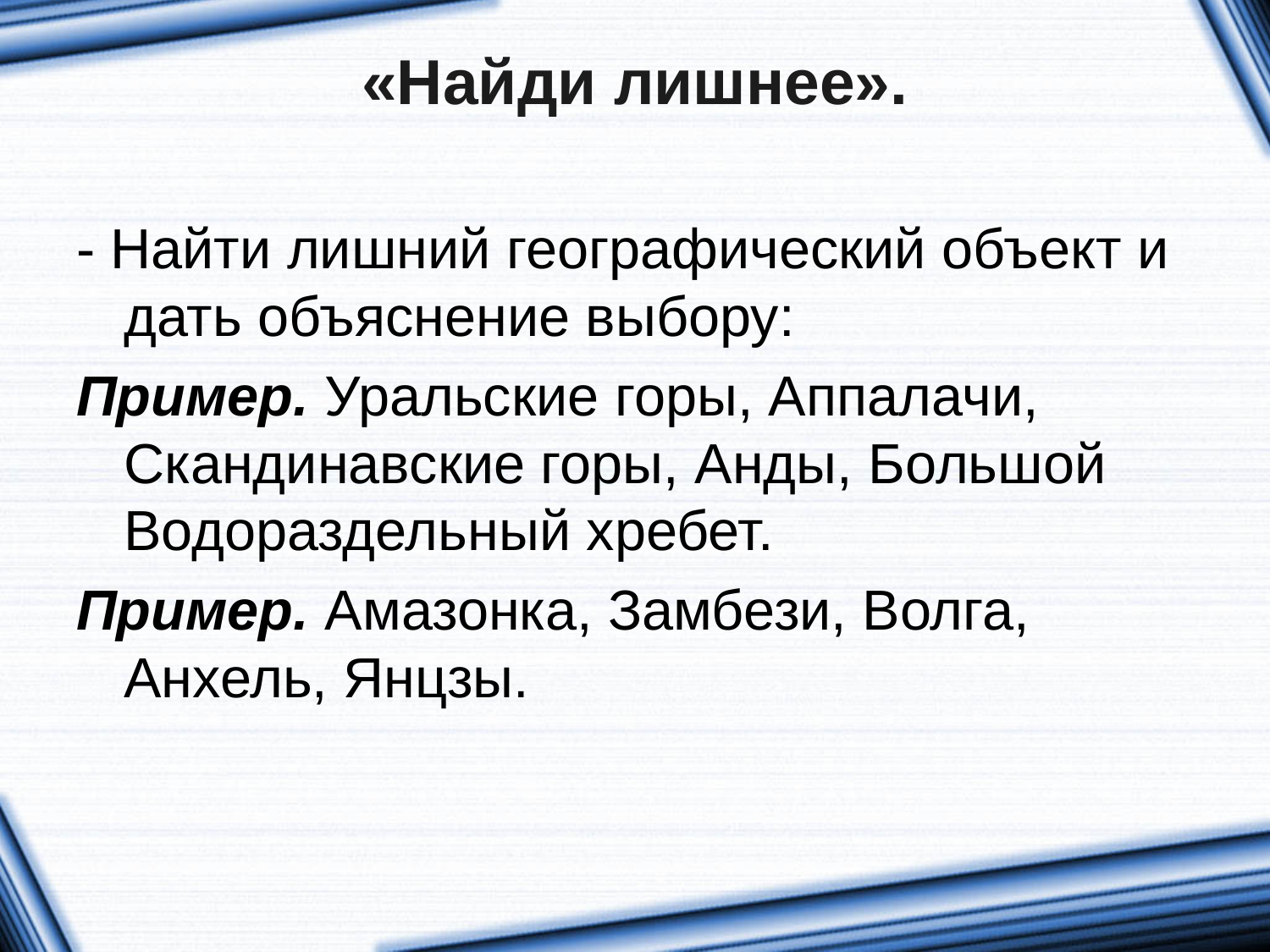

# «Найди лишнее».
- Найти лишний географический объект и дать объяснение выбору:
Пример. Уральские горы, Аппалачи, Скандинавские горы, Анды, Большой Водораздельный хребет.
Пример. Амазонка, Замбези, Волга, Анхель, Янцзы.